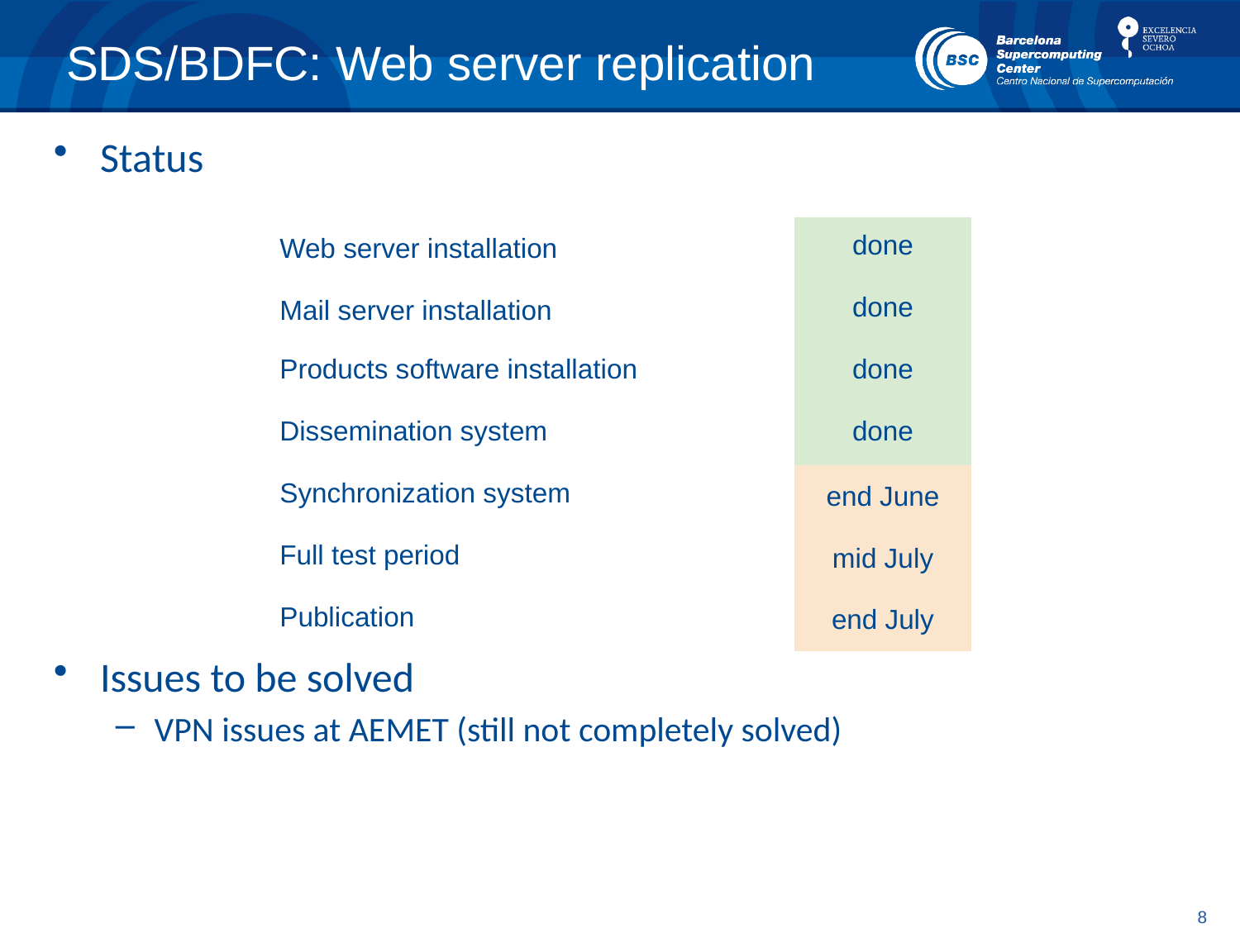

# SDS/BDFC: Web server replication
Status

Issues to be solved
VPN issues at AEMET (still not completely solved)
| Web server installation | done |
| --- | --- |
| Mail server installation | done |
| Products software installation | done |
| Dissemination system | done |
| Synchronization system | end June |
| Full test period | mid July |
| Publication | end July |